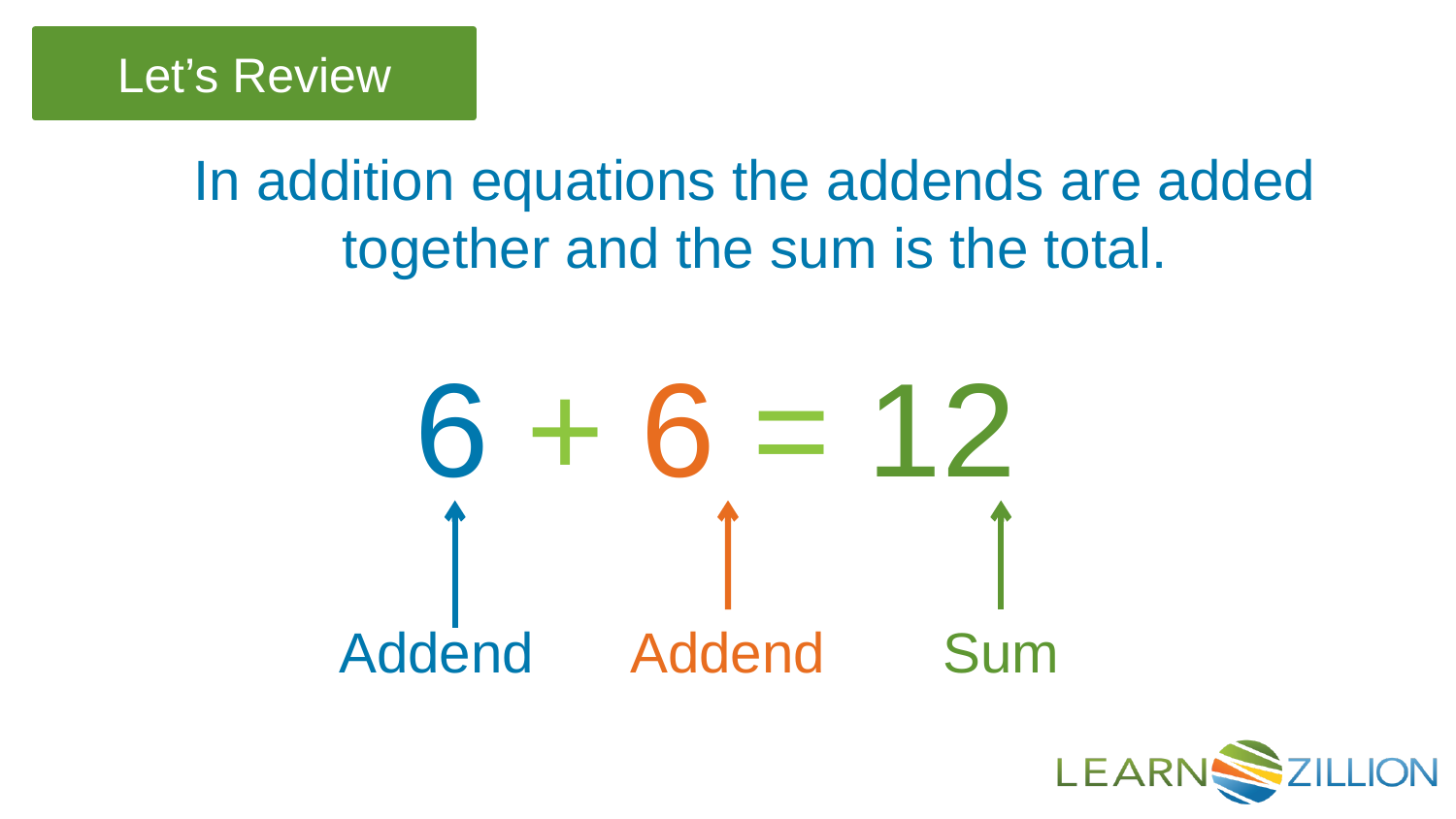

In addition equations the addends are added together and the sum is the total.
6 + 6 = 12
Addend
Addend
Sum